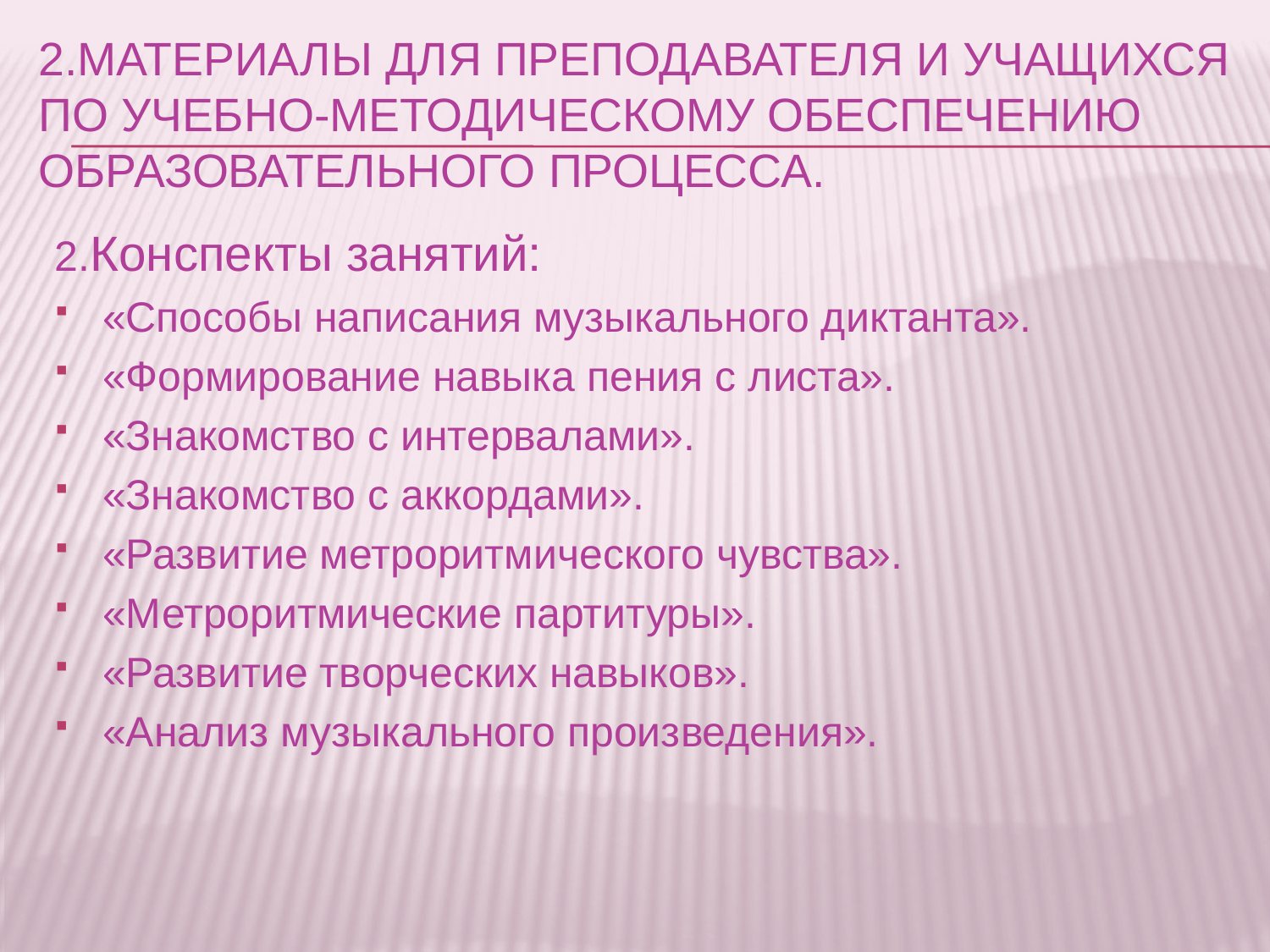

# 2.Материалы для преподавателя и учащихся по учебно-методическому обеспечению образовательного процесса.
2.Конспекты занятий:
«Способы написания музыкального диктанта».
«Формирование навыка пения с листа».
«Знакомство с интервалами».
«Знакомство с аккордами».
«Развитие метроритмического чувства».
«Метроритмические партитуры».
«Развитие творческих навыков».
«Анализ музыкального произведения».